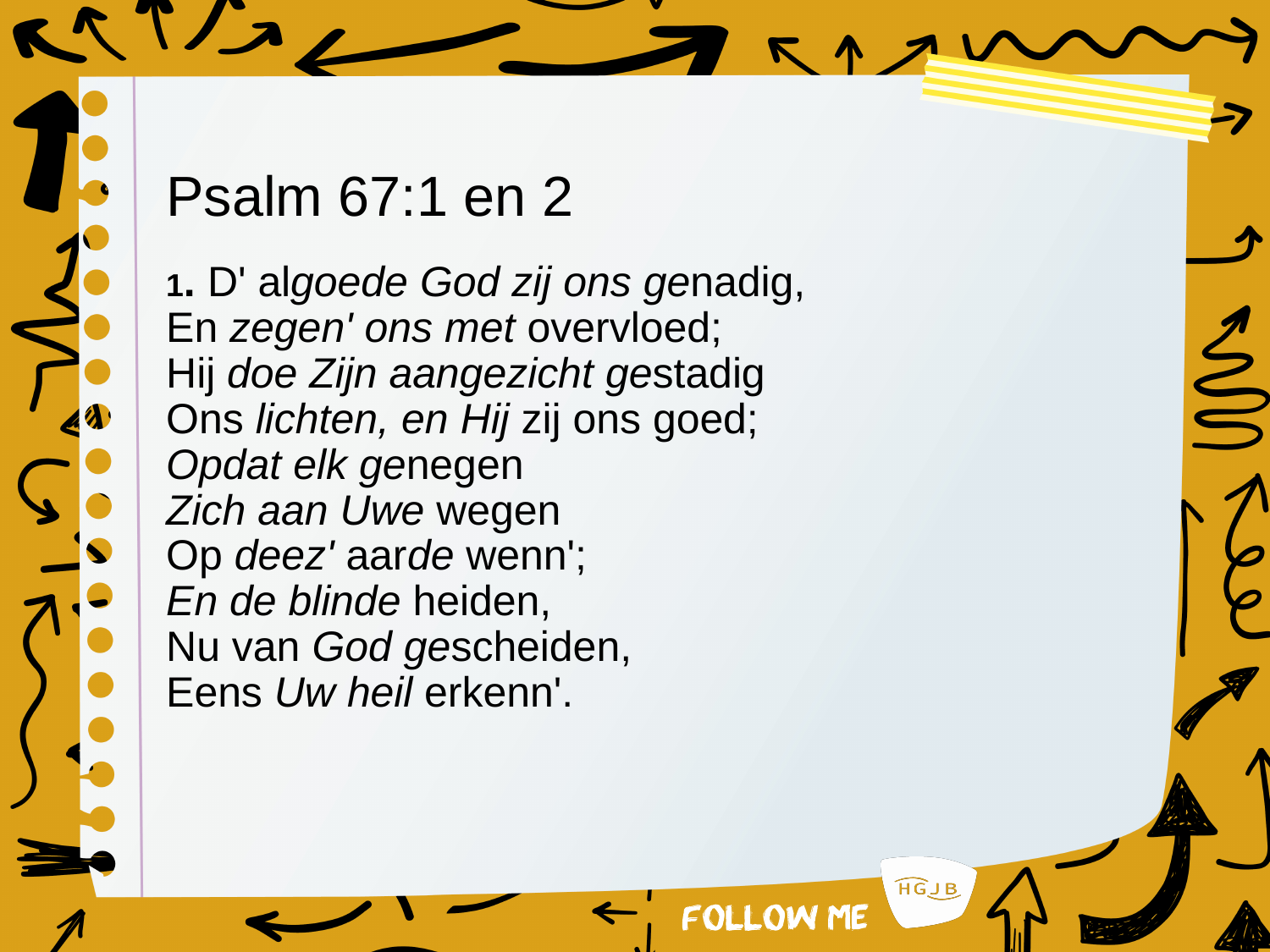

# Psalm 67:1 en 2
1. D' algoede God zij ons genadig,
En zegen' ons met overvloed;
Hij doe Zijn aangezicht gestadig
Ons lichten, en Hij zij ons goed;
Opdat elk genegen
Zich aan Uwe wegen
Op deez' aarde wenn';
En de blinde heiden,
Nu van God gescheiden,
Eens Uw heil erkenn'.